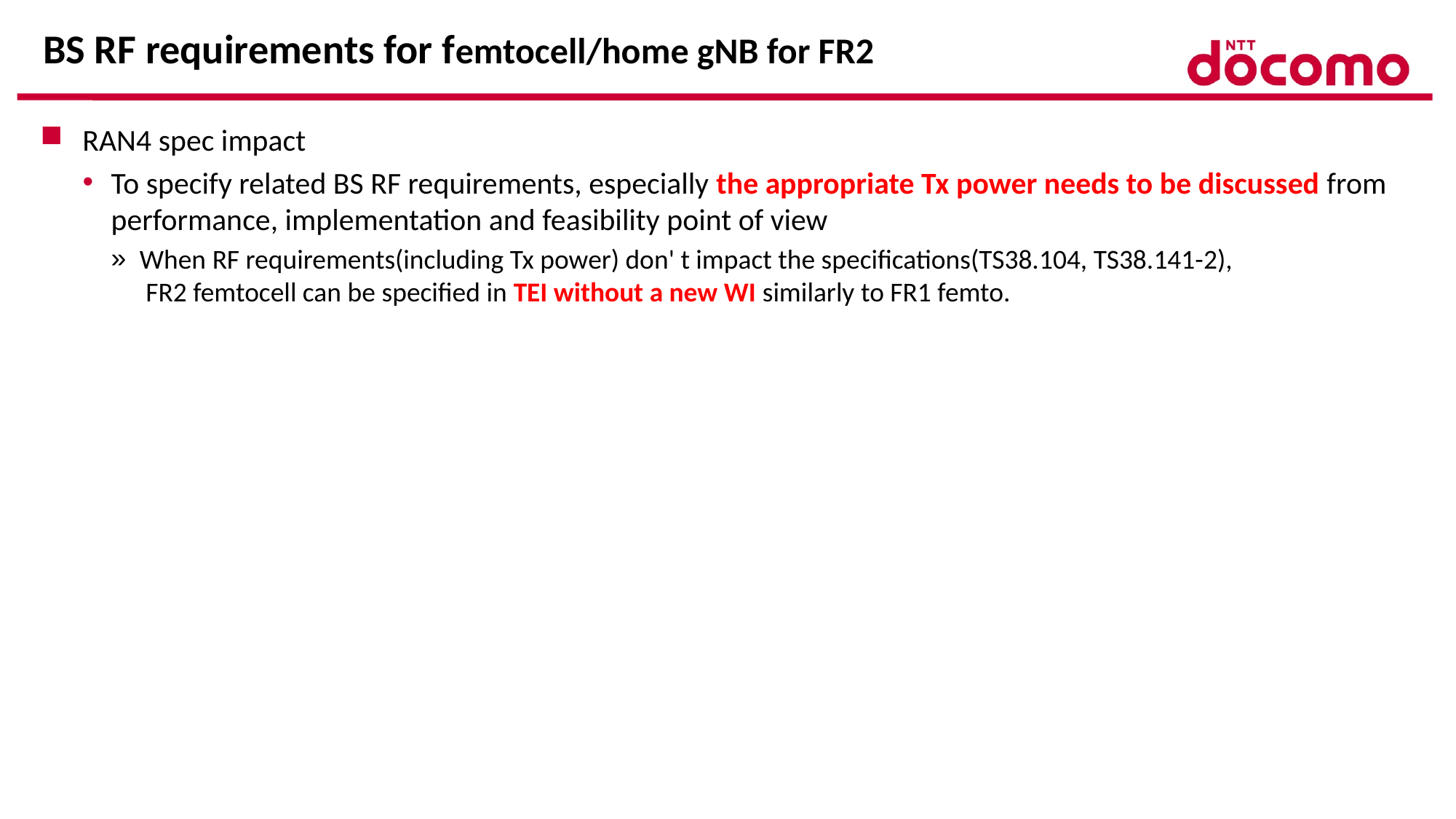

# BS RF requirements for femtocell/home gNB for FR2
RAN4 spec impact
To specify related BS RF requirements, especially the appropriate Tx power needs to be discussed from performance, implementation and feasibility point of view
When RF requirements(including Tx power) don' t impact the specifications(TS38.104, TS38.141-2),
 FR2 femtocell can be specified in TEI without a new WI similarly to FR1 femto.